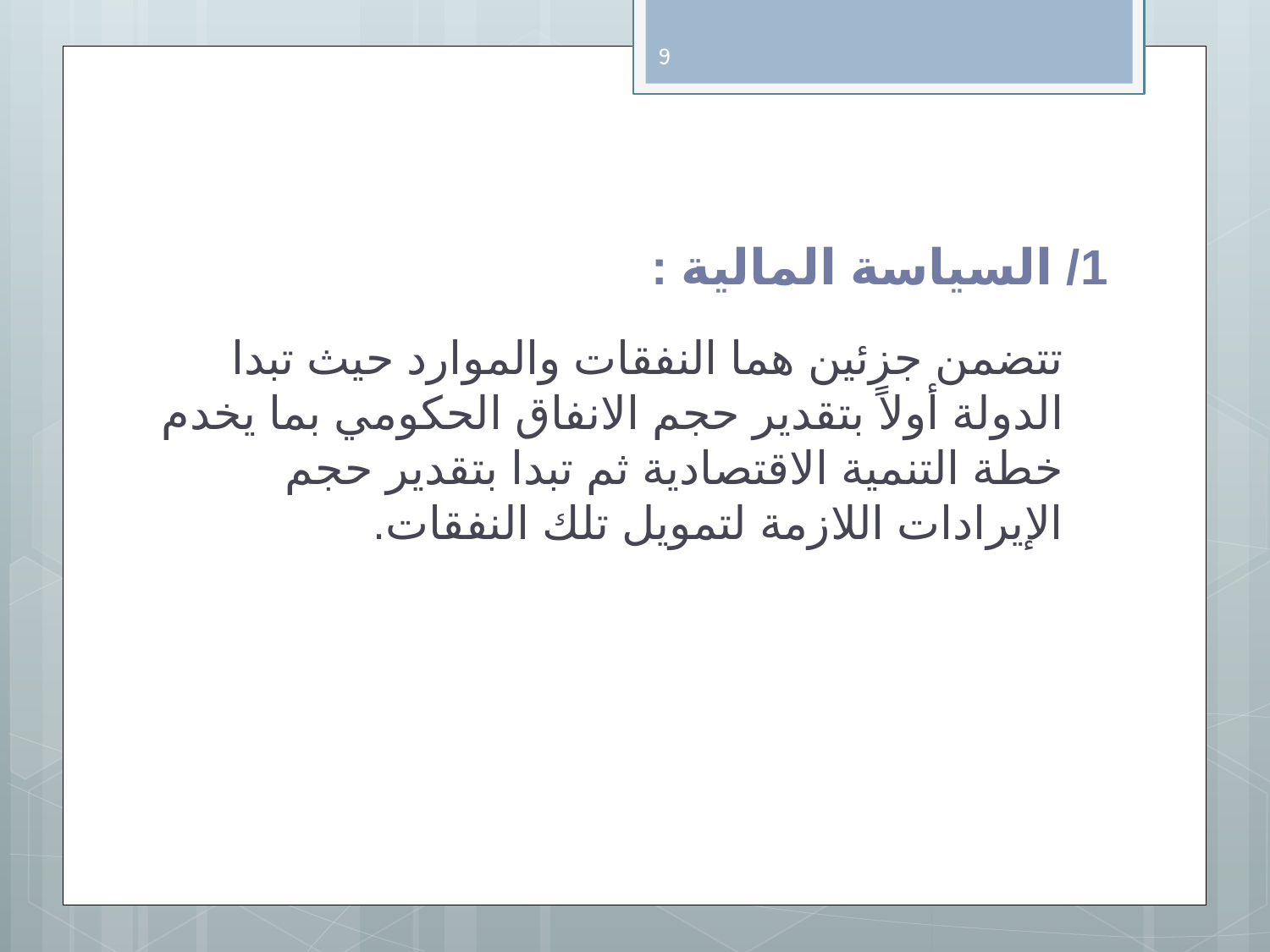

9
# 1/ السياسة المالية :
تتضمن جزئين هما النفقات والموارد حيث تبدا الدولة أولاً بتقدير حجم الانفاق الحكومي بما يخدم خطة التنمية الاقتصادية ثم تبدا بتقدير حجم الإيرادات اللازمة لتمويل تلك النفقات.